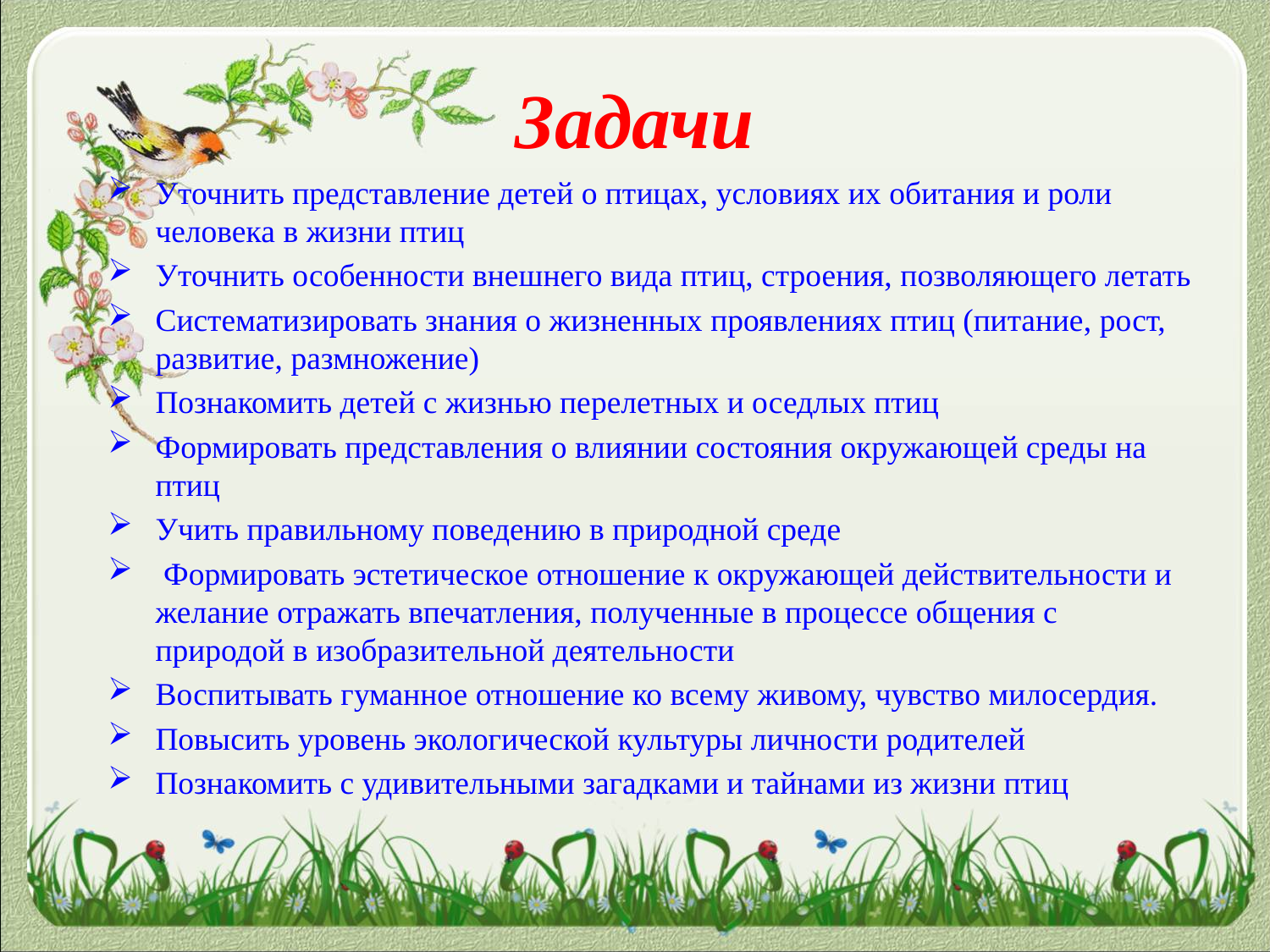

# Задачи
Уточнить представление детей о птицах, условиях их обитания и роли человека в жизни птиц
Уточнить особенности внешнего вида птиц, строения, позволяющего летать
Систематизировать знания о жизненных проявлениях птиц (питание, рост, развитие, размножение)
Познакомить детей с жизнью перелетных и оседлых птиц
Формировать представления о влиянии состояния окружающей среды на птиц
Учить правильному поведению в природной среде
 Формировать эстетическое отношение к окружающей действительности и желание отражать впечатления, полученные в процессе общения с природой в изобразительной деятельности
Воспитывать гуманное отношение ко всему живому, чувство милосердия.
Повысить уровень экологической культуры личности родителей
Познакомить с удивительными загадками и тайнами из жизни птиц